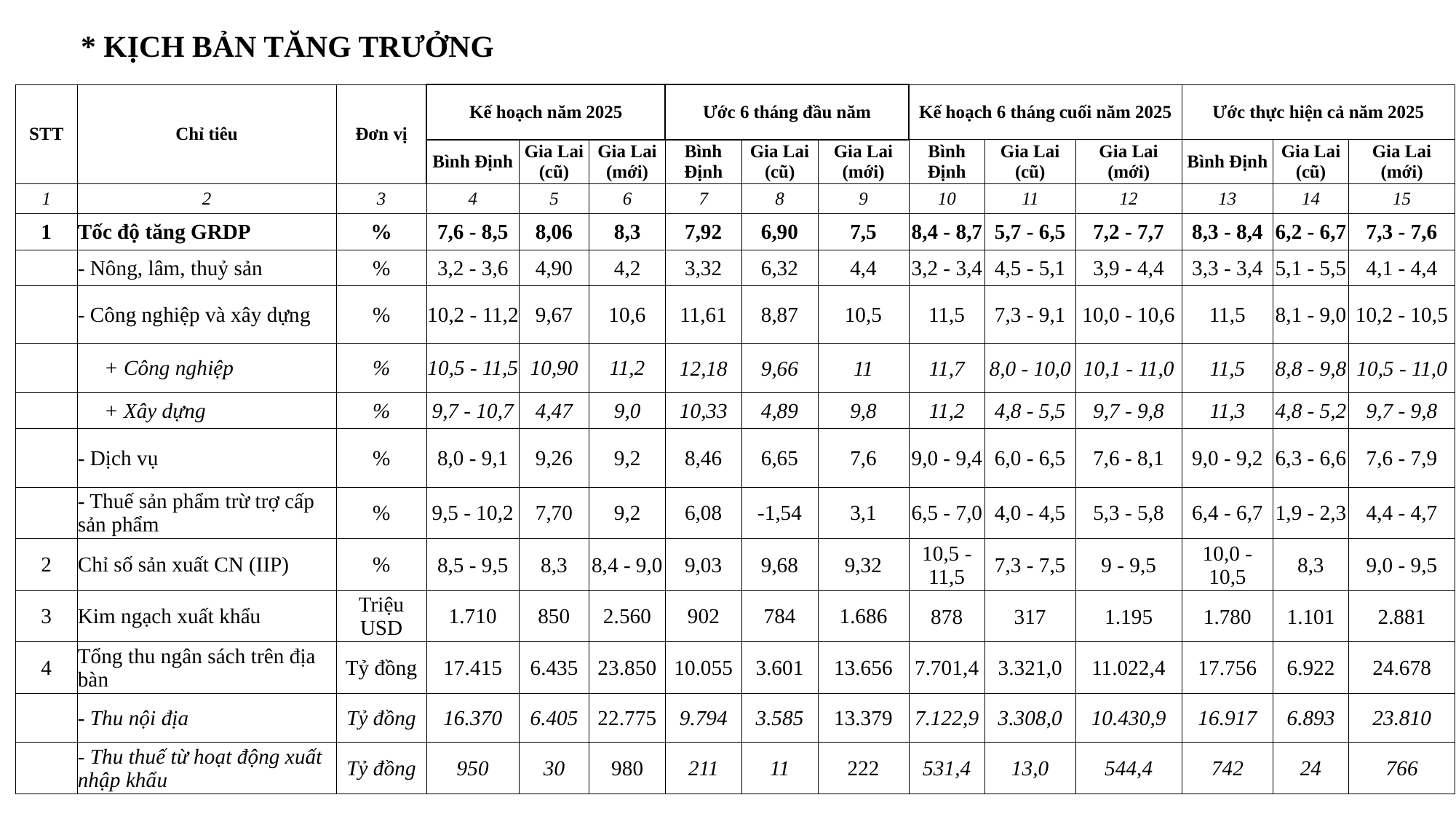

* KỊCH BẢN TĂNG TRƯỞNG
| STT | Chỉ tiêu | Đơn vị | Kế hoạch năm 2025 |  |  | Ước 6 tháng đầu năm |  |  | Kế hoạch 6 tháng cuối năm 2025 |  |  | Ước thực hiện cả năm 2025 |  |  |
| --- | --- | --- | --- | --- | --- | --- | --- | --- | --- | --- | --- | --- | --- | --- |
|  |  |  | Bình Định | Gia Lai (cũ) | Gia Lai (mới) | Bình Định | Gia Lai (cũ) | Gia Lai (mới) | Bình Định | Gia Lai (cũ) | Gia Lai (mới) | Bình Định | Gia Lai (cũ) | Gia Lai (mới) |
| 1 | 2 | 3 | 4 | 5 | 6 | 7 | 8 | 9 | 10 | 11 | 12 | 13 | 14 | 15 |
| 1 | Tốc độ tăng GRDP | % | 7,6 - 8,5 | 8,06 | 8,3 | 7,92 | 6,90 | 7,5 | 8,4 - 8,7 | 5,7 - 6,5 | 7,2 - 7,7 | 8,3 - 8,4 | 6,2 - 6,7 | 7,3 - 7,6 |
|  | - Nông, lâm, thuỷ sản | % | 3,2 - 3,6 | 4,90 | 4,2 | 3,32 | 6,32 | 4,4 | 3,2 - 3,4 | 4,5 - 5,1 | 3,9 - 4,4 | 3,3 - 3,4 | 5,1 - 5,5 | 4,1 - 4,4 |
|  | - Công nghiệp và xây dựng | % | 10,2 - 11,2 | 9,67 | 10,6 | 11,61 | 8,87 | 10,5 | 11,5 | 7,3 - 9,1 | 10,0 - 10,6 | 11,5 | 8,1 - 9,0 | 10,2 - 10,5 |
|  | + Công nghiệp | % | 10,5 - 11,5 | 10,90 | 11,2 | 12,18 | 9,66 | 11 | 11,7 | 8,0 - 10,0 | 10,1 - 11,0 | 11,5 | 8,8 - 9,8 | 10,5 - 11,0 |
|  | + Xây dựng | % | 9,7 - 10,7 | 4,47 | 9,0 | 10,33 | 4,89 | 9,8 | 11,2 | 4,8 - 5,5 | 9,7 - 9,8 | 11,3 | 4,8 - 5,2 | 9,7 - 9,8 |
|  | - Dịch vụ | % | 8,0 - 9,1 | 9,26 | 9,2 | 8,46 | 6,65 | 7,6 | 9,0 - 9,4 | 6,0 - 6,5 | 7,6 - 8,1 | 9,0 - 9,2 | 6,3 - 6,6 | 7,6 - 7,9 |
|  | - Thuế sản phẩm trừ trợ cấp sản phẩm | % | 9,5 - 10,2 | 7,70 | 9,2 | 6,08 | -1,54 | 3,1 | 6,5 - 7,0 | 4,0 - 4,5 | 5,3 - 5,8 | 6,4 - 6,7 | 1,9 - 2,3 | 4,4 - 4,7 |
| 2 | Chỉ số sản xuất CN (IIP) | % | 8,5 - 9,5 | 8,3 | 8,4 - 9,0 | 9,03 | 9,68 | 9,32 | 10,5 - 11,5 | 7,3 - 7,5 | 9 - 9,5 | 10,0 - 10,5 | 8,3 | 9,0 - 9,5 |
| 3 | Kim ngạch xuất khẩu | Triệu USD | 1.710 | 850 | 2.560 | 902 | 784 | 1.686 | 878 | 317 | 1.195 | 1.780 | 1.101 | 2.881 |
| 4 | Tổng thu ngân sách trên địa bàn | Tỷ đồng | 17.415 | 6.435 | 23.850 | 10.055 | 3.601 | 13.656 | 7.701,4 | 3.321,0 | 11.022,4 | 17.756 | 6.922 | 24.678 |
|  | - Thu nội địa | Tỷ đồng | 16.370 | 6.405 | 22.775 | 9.794 | 3.585 | 13.379 | 7.122,9 | 3.308,0 | 10.430,9 | 16.917 | 6.893 | 23.810 |
|  | - Thu thuế từ hoạt động xuất nhập khẩu | Tỷ đồng | 950 | 30 | 980 | 211 | 11 | 222 | 531,4 | 13,0 | 544,4 | 742 | 24 | 766 |